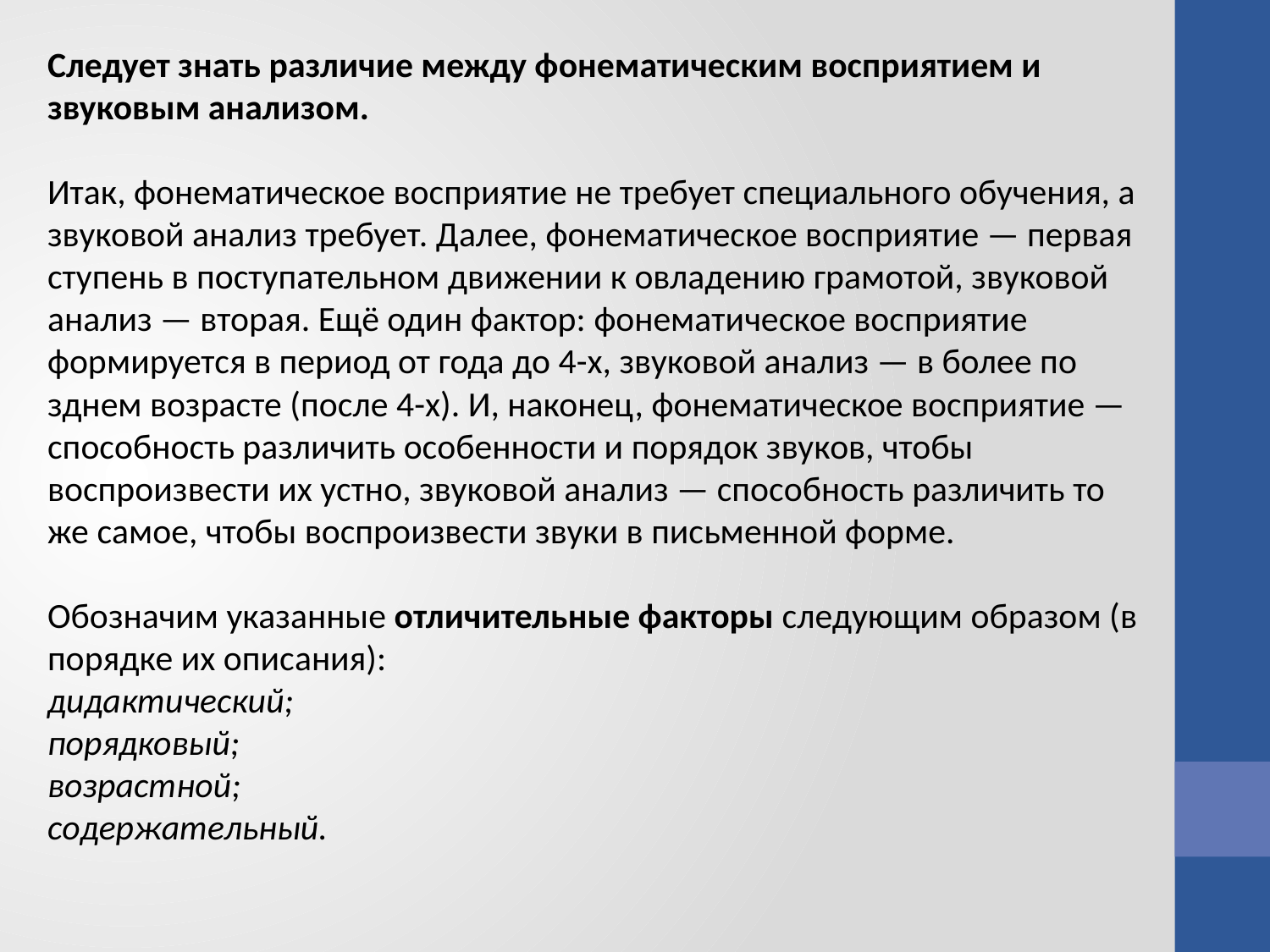

Следует знать различие между фонематическим восприятием и звуковым анализом.

Итак, фонематическое восприятие не требует специального обучения, а звуковой ана­лиз требует. Далее, фонематическое восприятие — первая ступень в поступательном дви­жении к овладению грамотой, звуковой анализ — вторая. Ещё один фактор: фонемати­ческое восприятие формируется в период от года до 4-х, звуковой анализ — в более по­зднем возрасте (после 4-х). И, наконец, фонематическое восприятие — способность раз­личить особенности и порядок звуков, чтобы воспроизвести их устно, звуковой анализ — способность различить то же самое, чтобы воспроизвести звуки в письменной форме.

Обозначим указанные отличительные факторы следующим образом (в порядке их опи­сания):
дидактический;
порядковый;
возрастной;
содержательный.